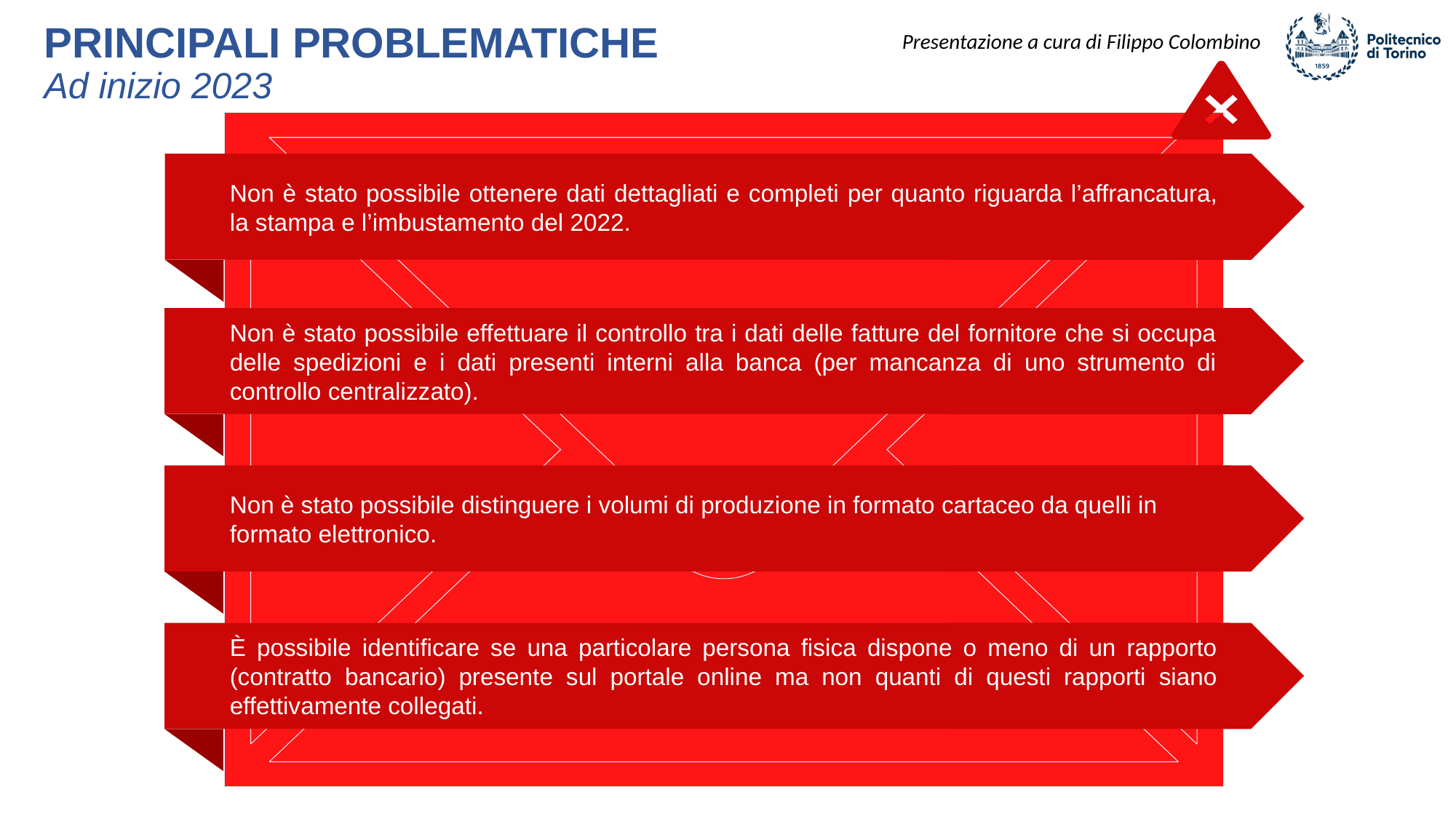

PRINCIPALI PROBLEMATICHE
Ad inizio 2023

Non è stato possibile ottenere dati dettagliati e completi per quanto riguarda l’affrancatura, la stampa e l’imbustamento del 2022.

Non è stato possibile effettuare il controllo tra i dati delle fatture del fornitore che si occupa delle spedizioni e i dati presenti interni alla banca (per mancanza di uno strumento di controllo centralizzato).

Non è stato possibile distinguere i volumi di produzione in formato cartaceo da quelli in formato elettronico.

È possibile identificare se una particolare persona fisica dispone o meno di un rapporto (contratto bancario) presente sul portale online ma non quanti di questi rapporti siano effettivamente collegati.